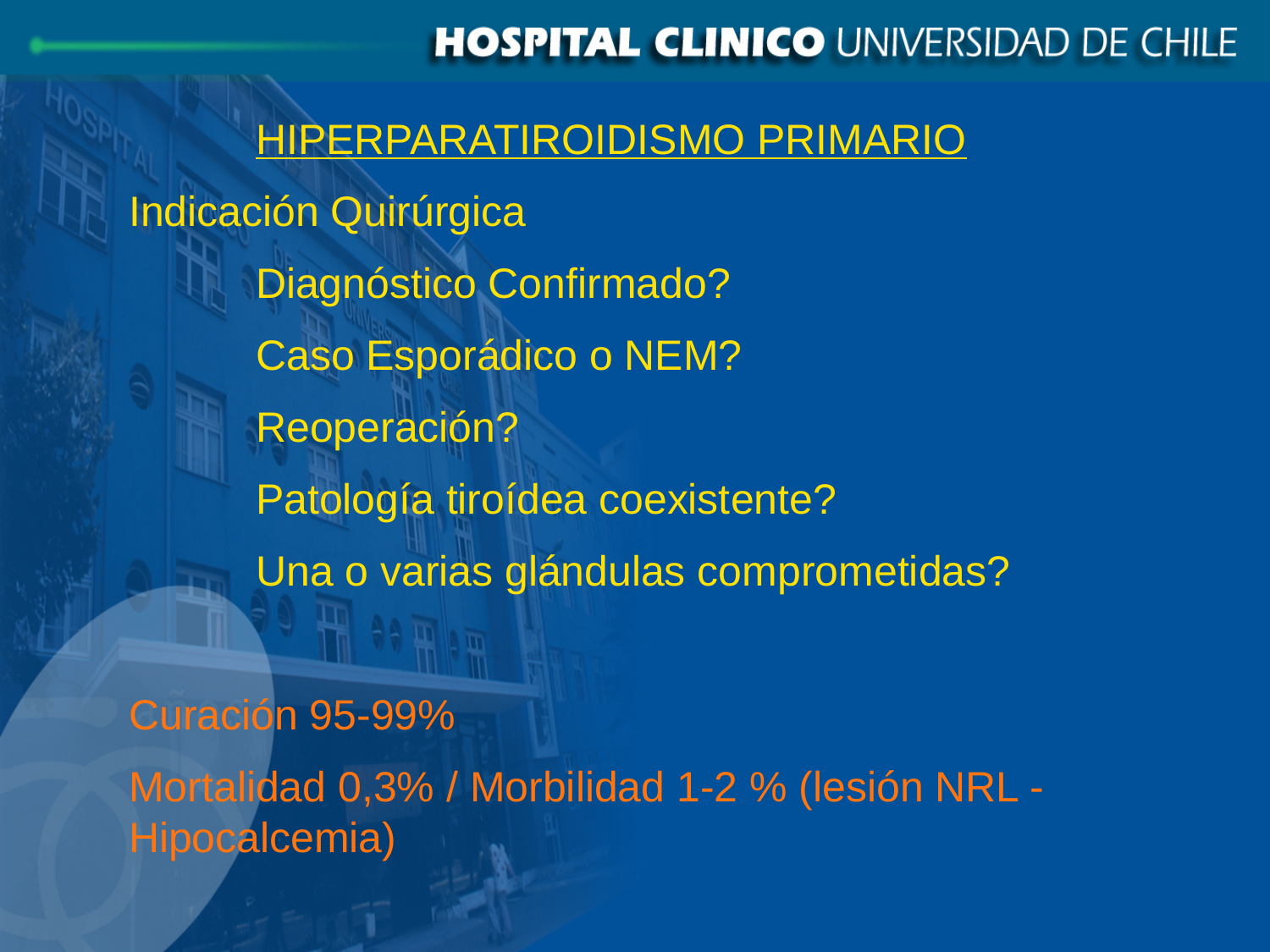

HIPERPARATIROIDISMO PRIMARIO
Indicación Quirúrgica
	Diagnóstico Confirmado?
	Caso Esporádico o NEM?
	Reoperación?
	Patología tiroídea coexistente?
	Una o varias glándulas comprometidas?

Curación 95-99%
Mortalidad 0,3% / Morbilidad 1-2 % (lesión NRL - Hipocalcemia)